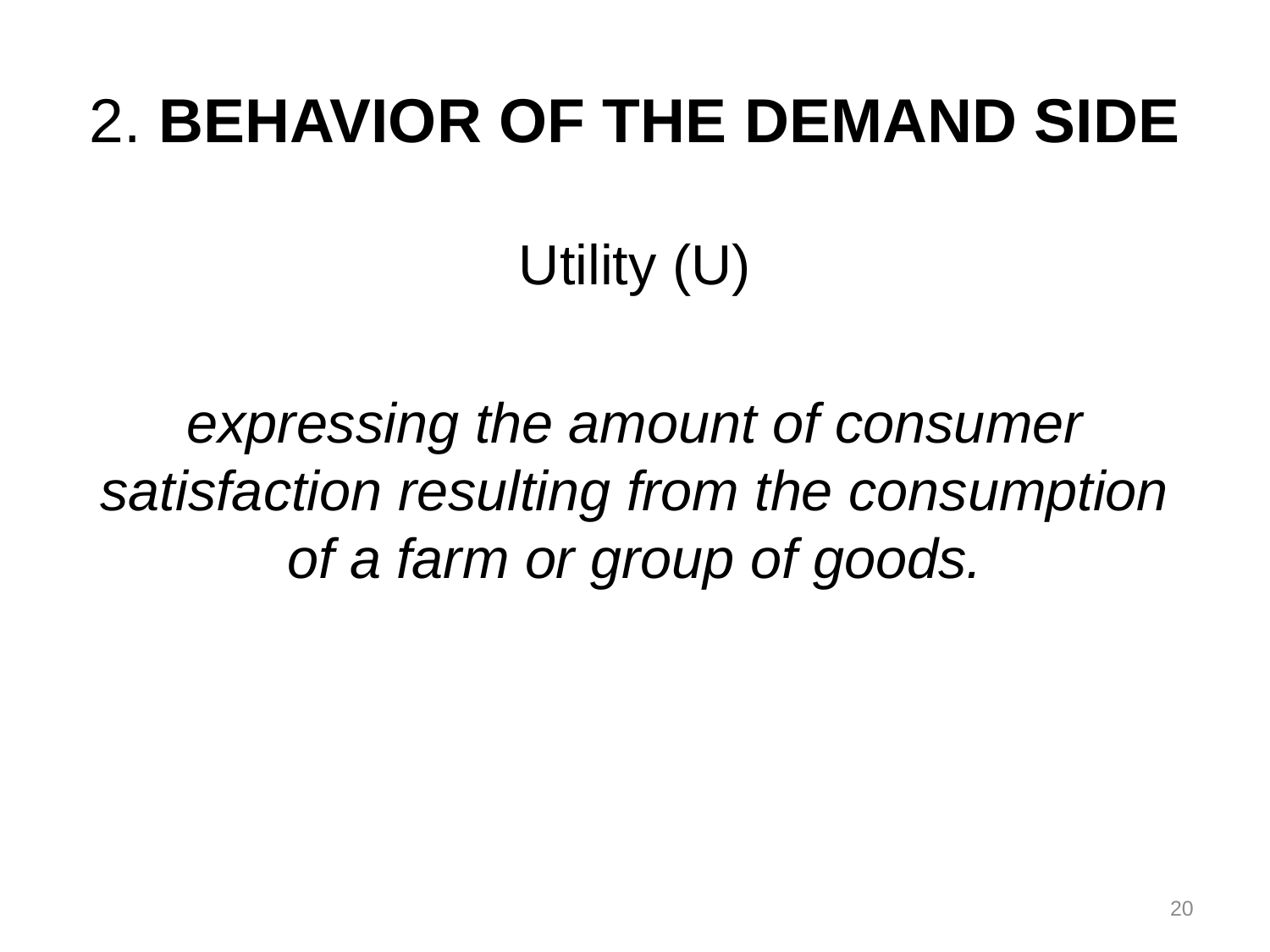

# 2. behavior of the demand side
Utility (U)

expressing the amount of consumer satisfaction resulting from the consumption of a farm or group of goods.
20